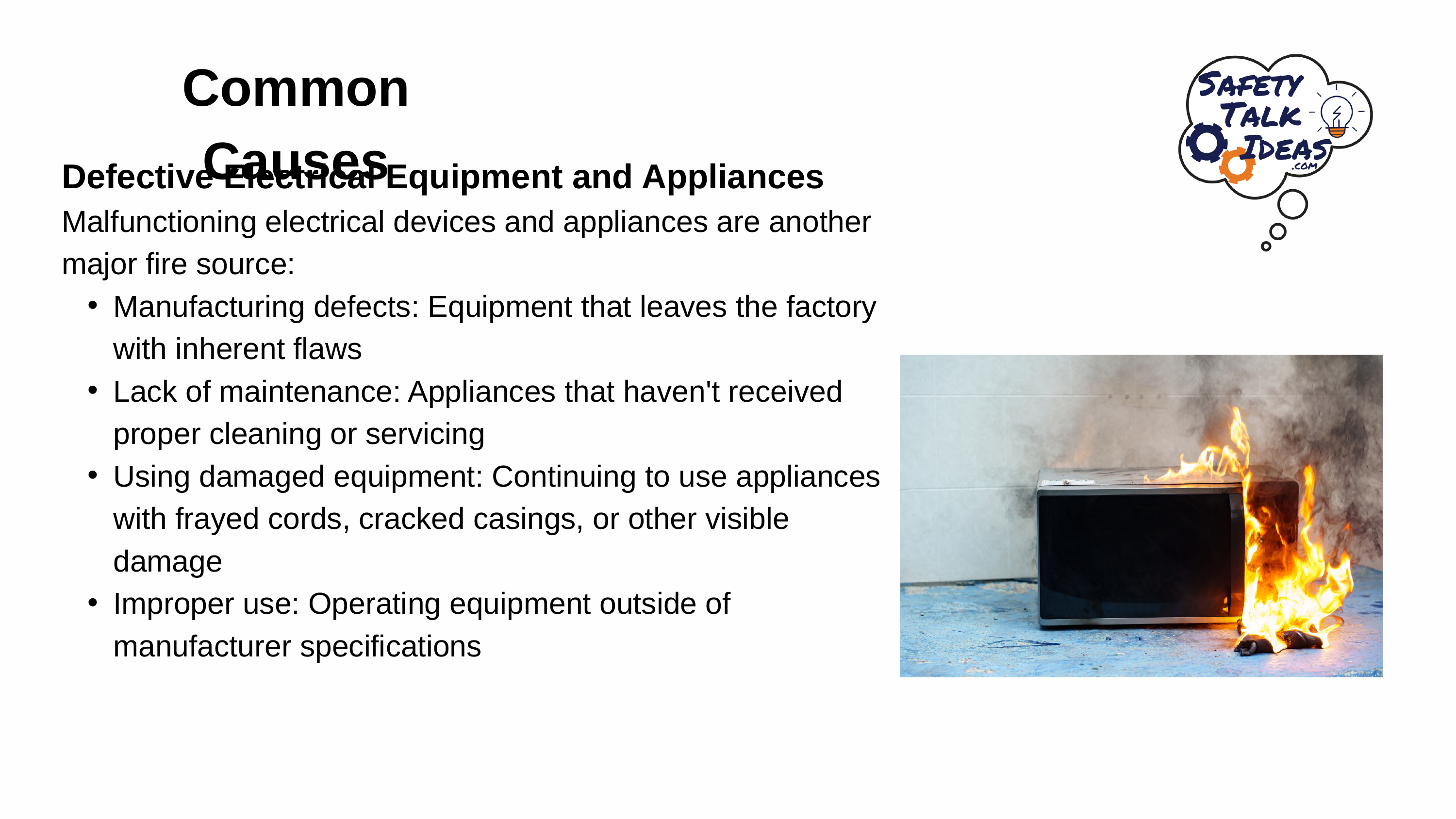

Common Causes

Defective Electrical Equipment and Appliances
Malfunctioning electrical devices and appliances are another major fire source:
Manufacturing defects: Equipment that leaves the factory with inherent flaws
Lack of maintenance: Appliances that haven't received proper cleaning or servicing
Using damaged equipment: Continuing to use appliances with frayed cords, cracked casings, or other visible damage
Improper use: Operating equipment outside of manufacturer specifications